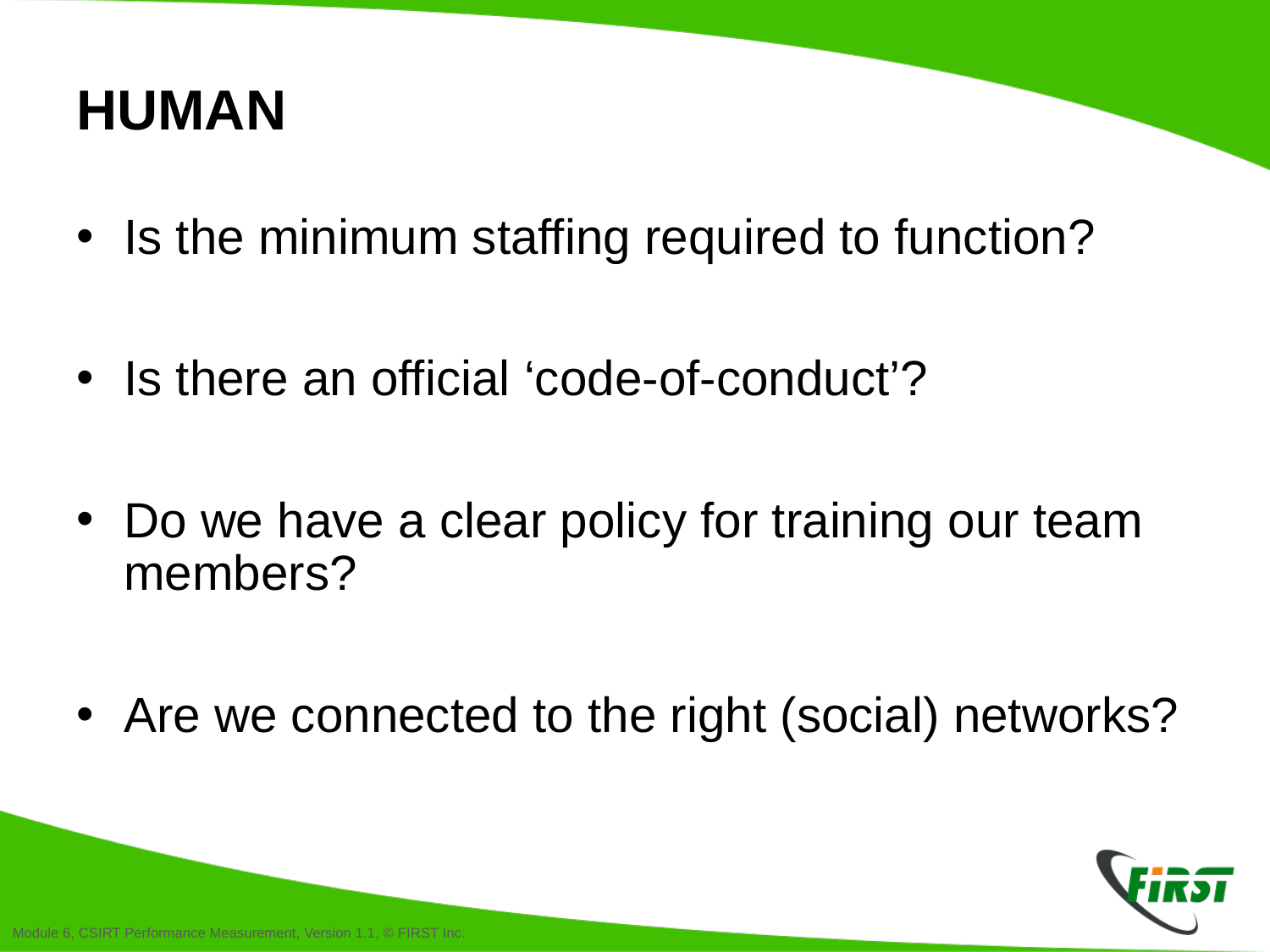

# HUMAN
Is the minimum staffing required to function?

Is there an official ‘code-of-conduct’?

Do we have a clear policy for training our team members?

Are we connected to the right (social) networks?